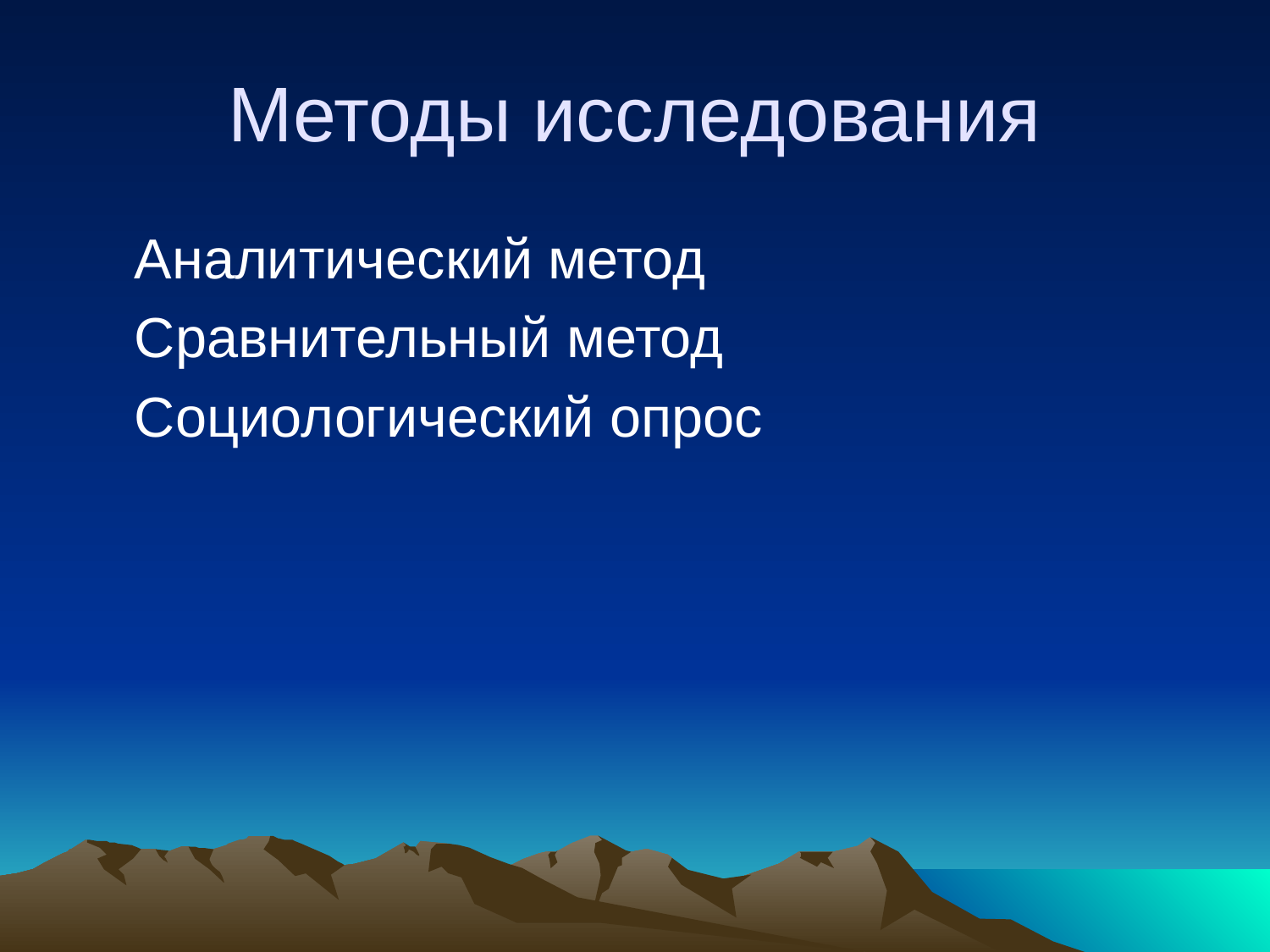

# Методы исследования
   Аналитический метод
   Сравнительный метод
   Социологический опрос